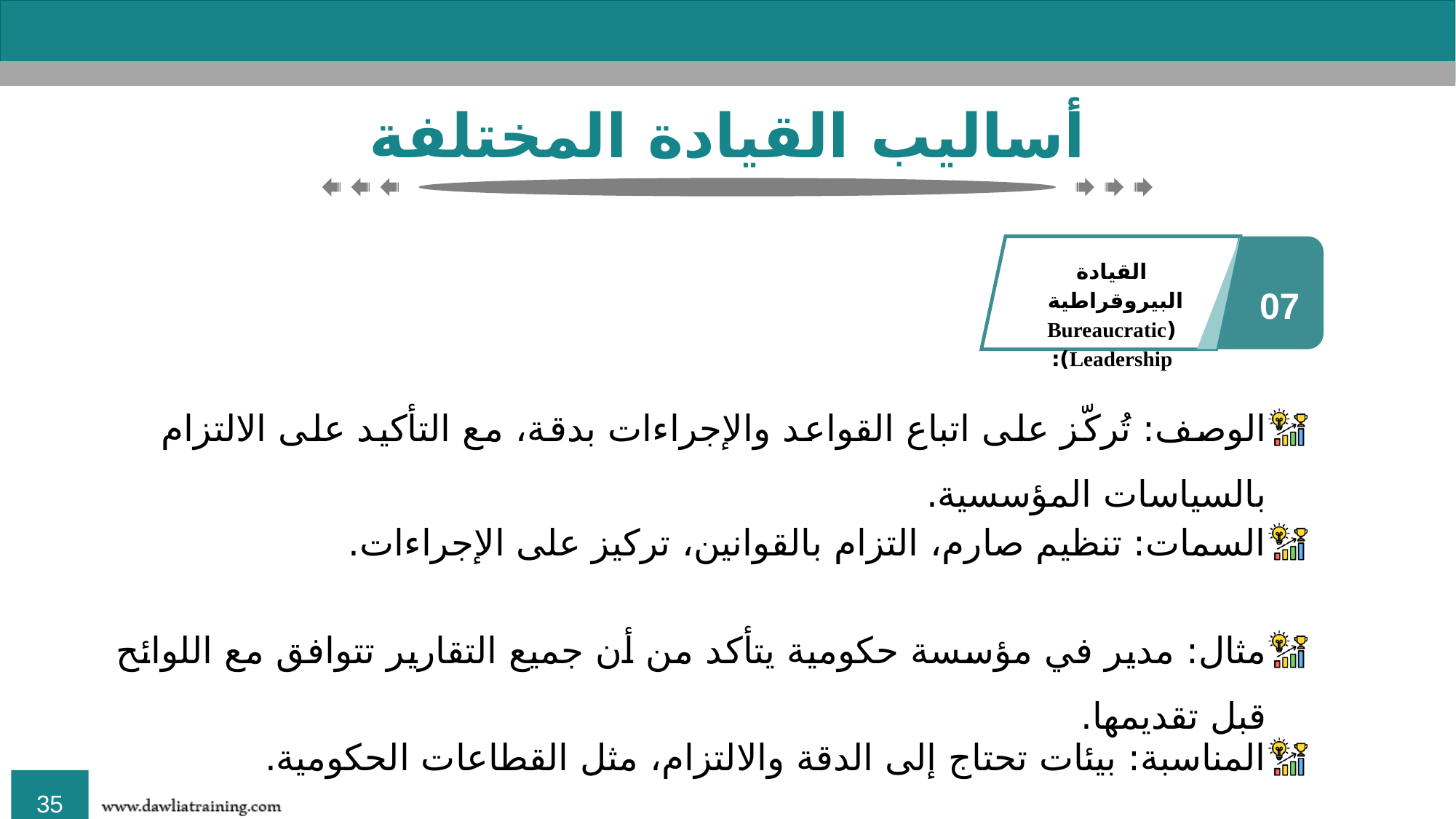

أساليب القيادة المختلفة

القيادة البيروقراطية  (Bureaucratic Leadership):
07
الوصف: تُركّز على اتباع القواعد والإجراءات بدقة، مع التأكيد على الالتزام بالسياسات المؤسسية.
السمات: تنظيم صارم، التزام بالقوانين، تركيز على الإجراءات.
مثال: مدير في مؤسسة حكومية يتأكد من أن جميع التقارير تتوافق مع اللوائح قبل تقديمها.
المناسبة: بيئات تحتاج إلى الدقة والالتزام، مثل القطاعات الحكومية.